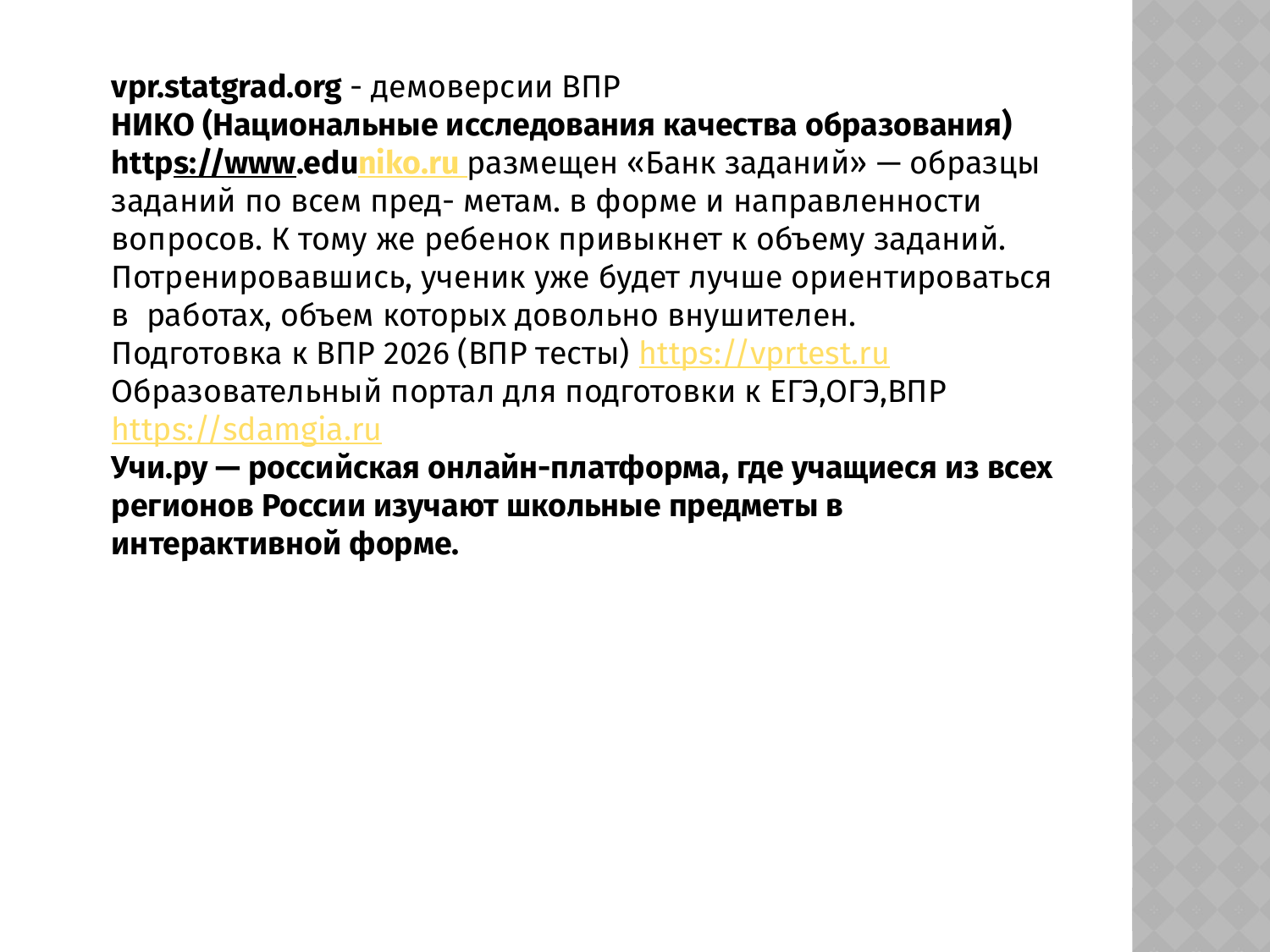

vpr.statgrad.org - демоверсии ВПР
НИКО (Национальные исследования качества образования) https://www.eduniko.ru размещен «Банк заданий» — образцы заданий по всем пред- метам. в форме и направленности вопросов. К тому же ребенок привыкнет к объему заданий. Потренировавшись, ученик уже будет лучше ориентироваться в  работах, объем которых довольно внушителен.
Подготовка к ВПР 2026 (ВПР тесты) https://vprtest.ru
Образовательный портал для подготовки к ЕГЭ,ОГЭ,ВПР https://sdamgia.ru
Учи.ру — российская онлайн-платформа, где учащиеся из всех регионов России изучают школьные предметы в интерактивной форме.